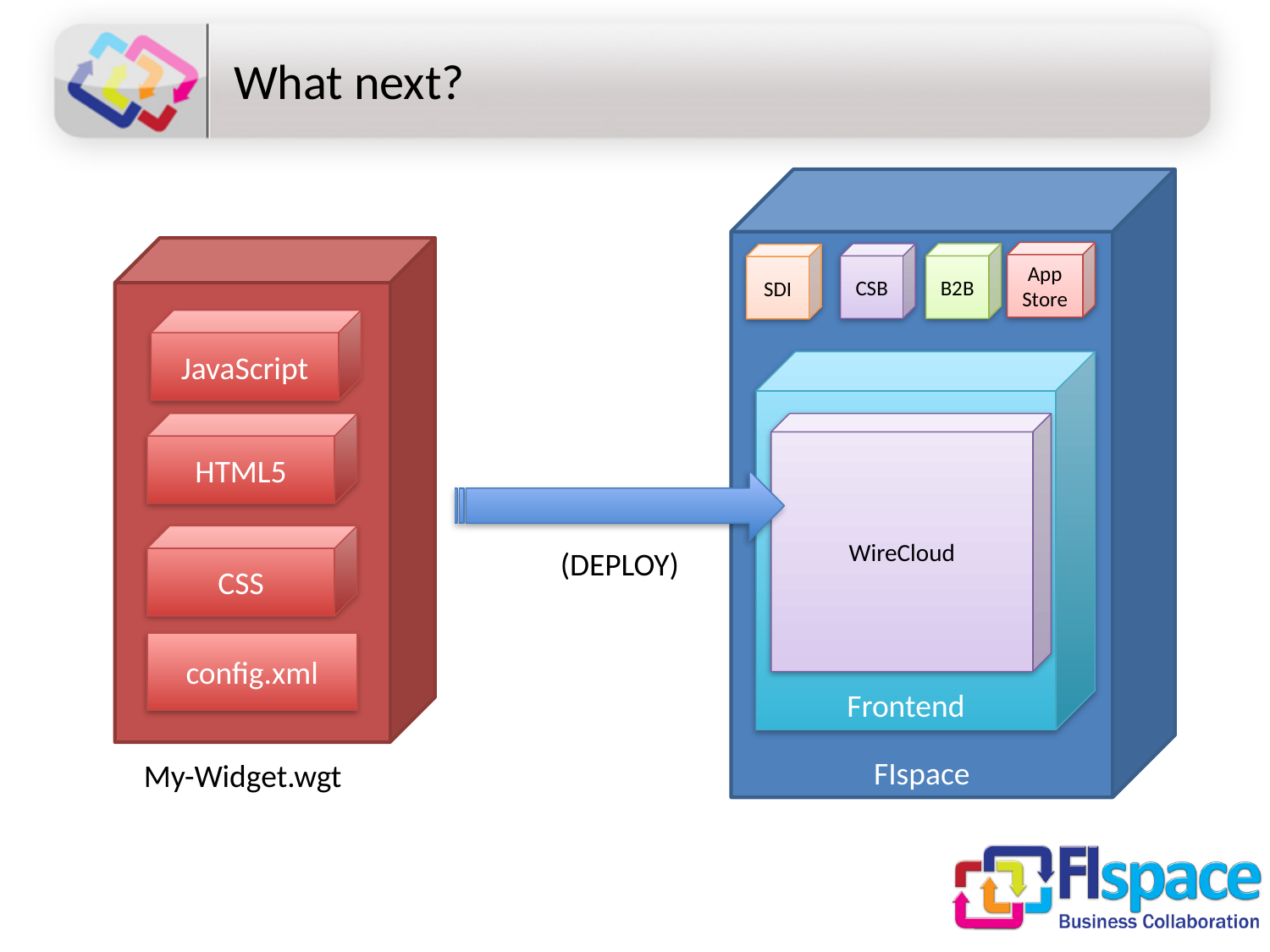

# What next?
FIspace

JavaScript
HTML5
CSS
config.xml
My-Widget.wgt
App
Store
B2B
CSB
SDI
Frontend
WireCloud

(DEPLOY)